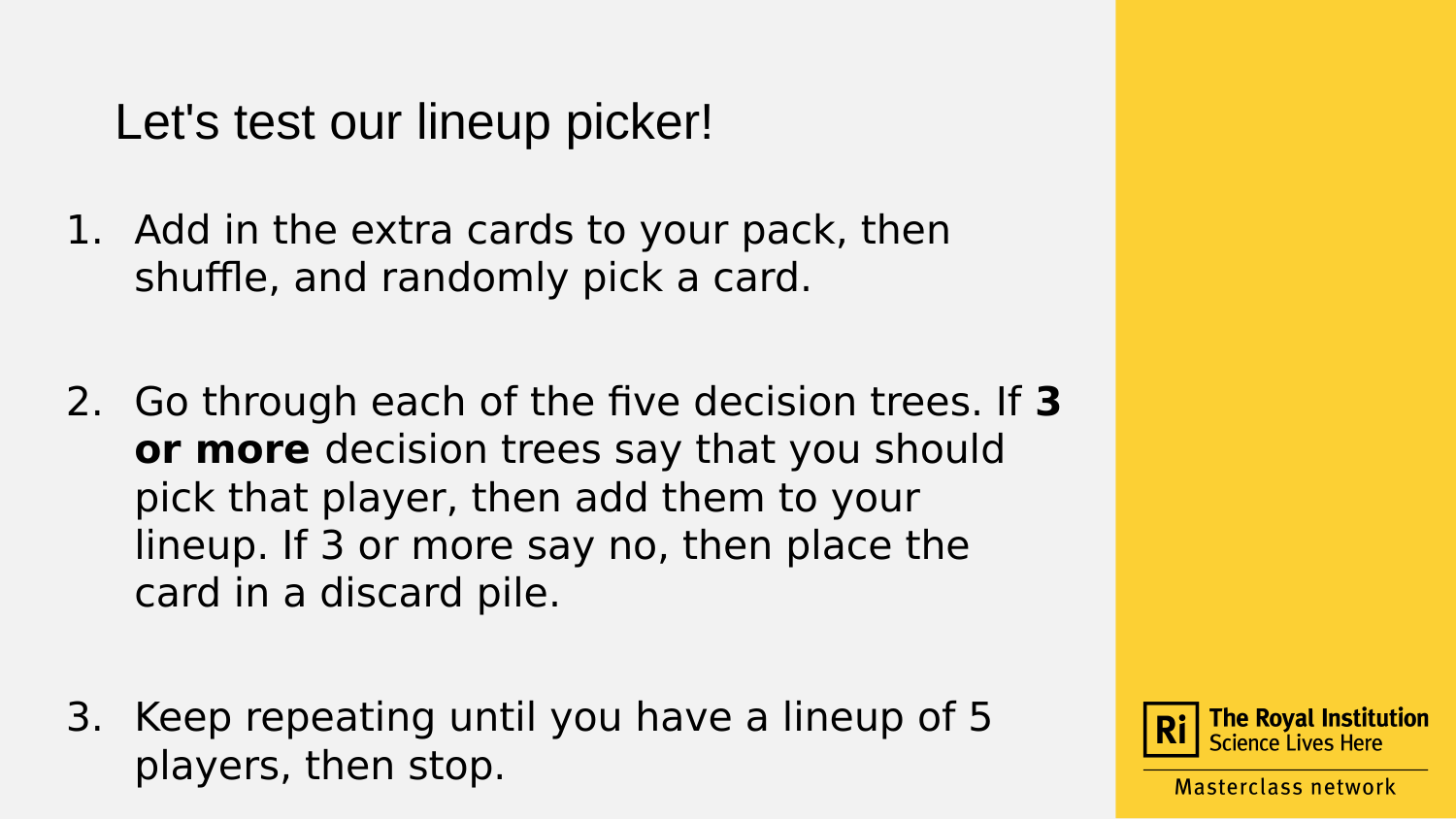

# Let's test our lineup picker!
Add in the extra cards to your pack, then shuffle, and randomly pick a card.

Go through each of the five decision trees. If 3 or more decision trees say that you should pick that player, then add them to your lineup. If 3 or more say no, then place the card in a discard pile.

Keep repeating until you have a lineup of 5 players, then stop.